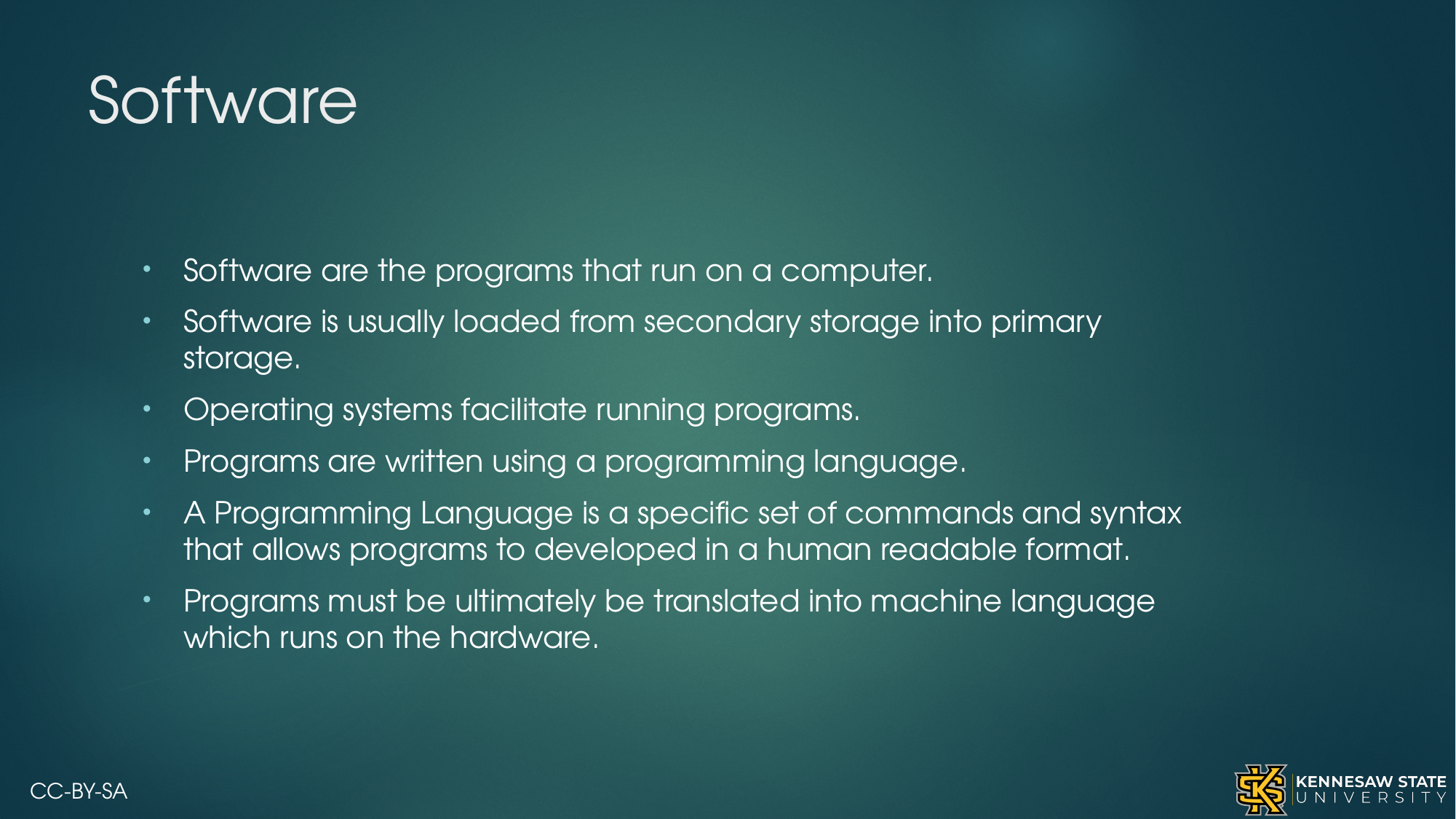

# Software
Software are the programs that run on a computer.
Software is usually loaded from secondary storage into primary storage.
Operating systems facilitate running programs.
Programs are written using a programming language.
A Programming Language is a specific set of commands and syntax that allows programs to developed in a human readable format.
Programs must be ultimately be translated into machine language which runs on the hardware.